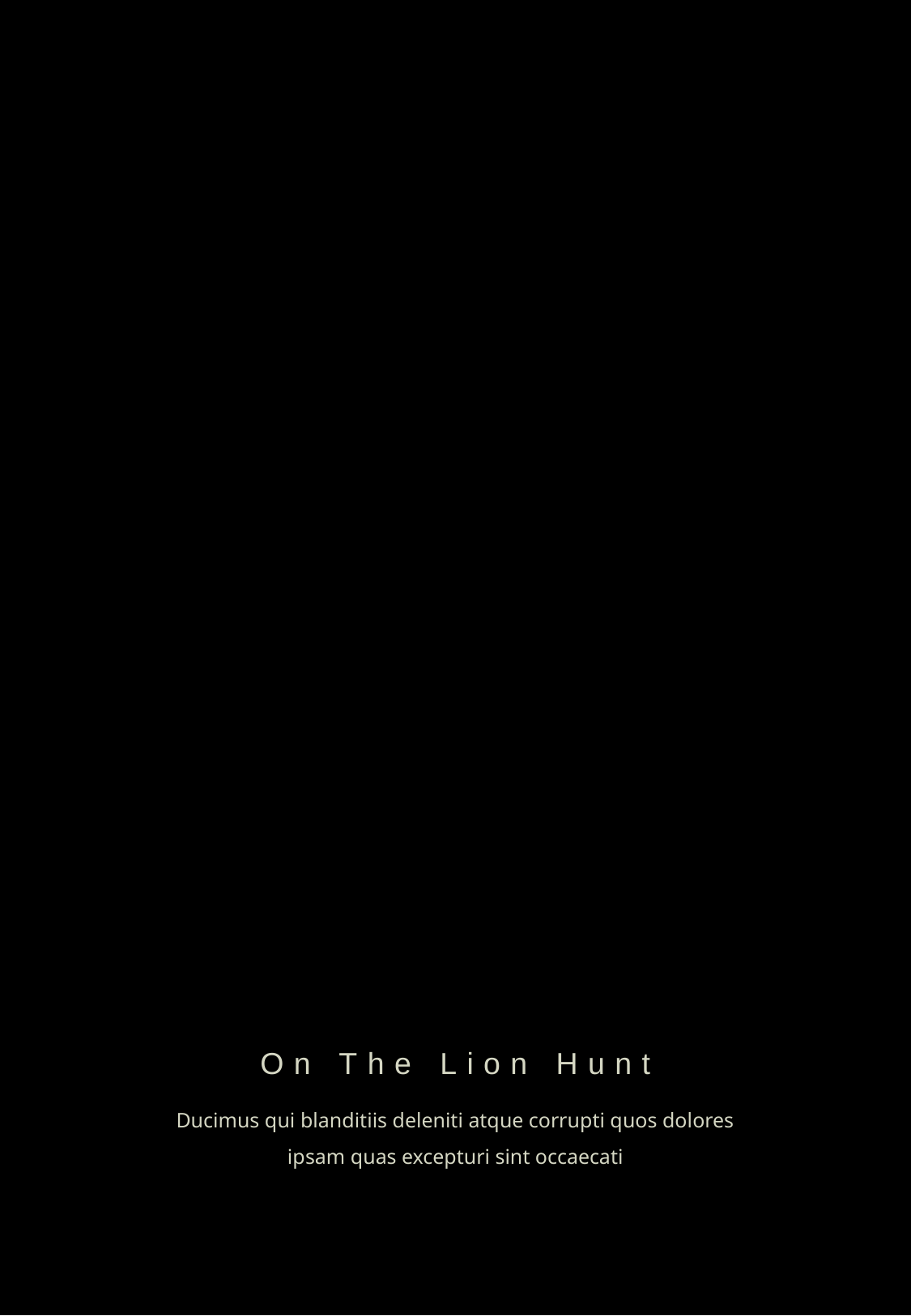

On The Lion Hunt
Ducimus qui blanditiis deleniti atque corrupti quos dolores ipsam quas excepturi sint occaecati